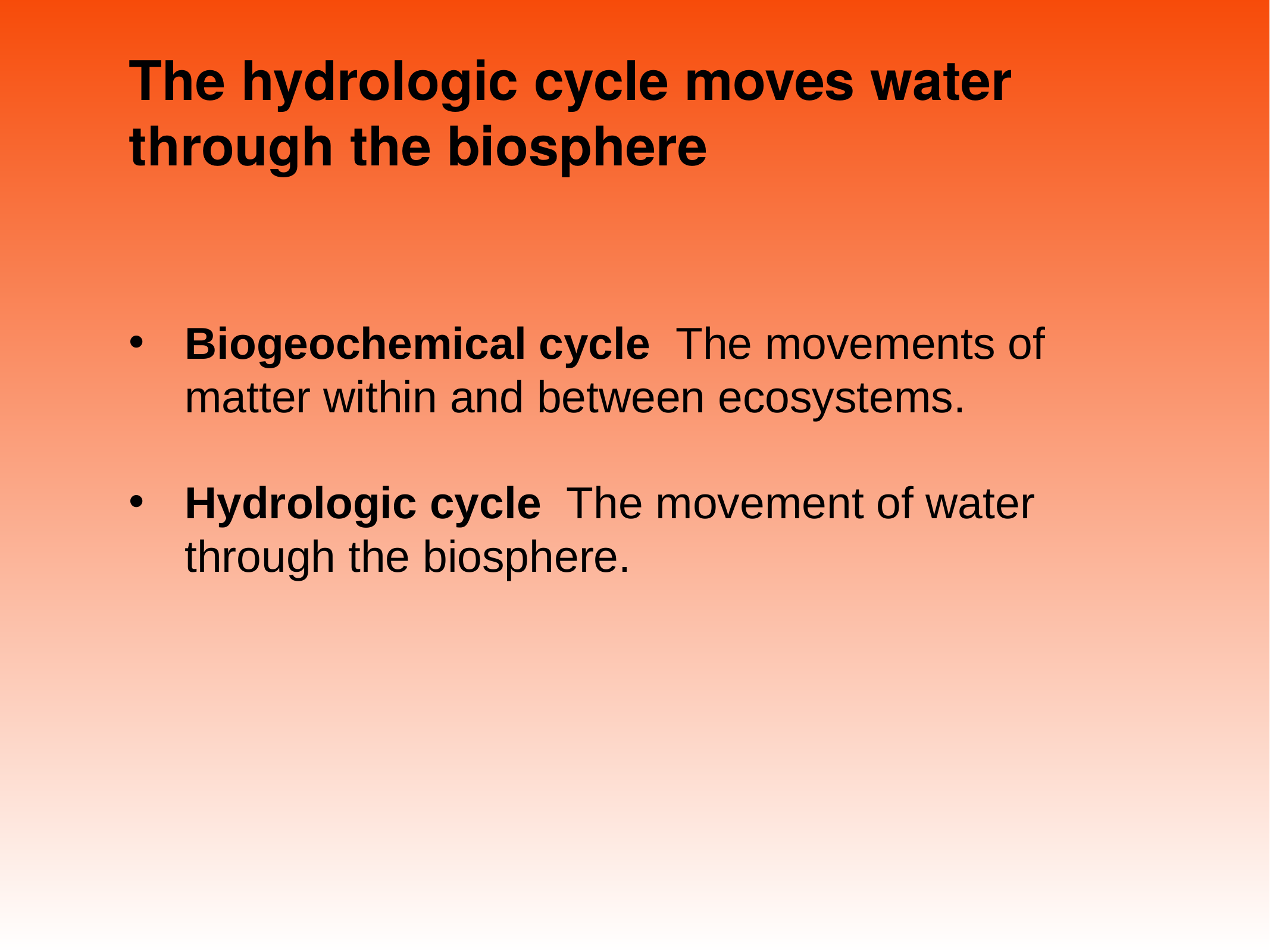

# The hydrologic cycle moves water through the biosphere
Biogeochemical cycle  The movements of matter within and between ecosystems.
Hydrologic cycle  The movement of water through the biosphere.